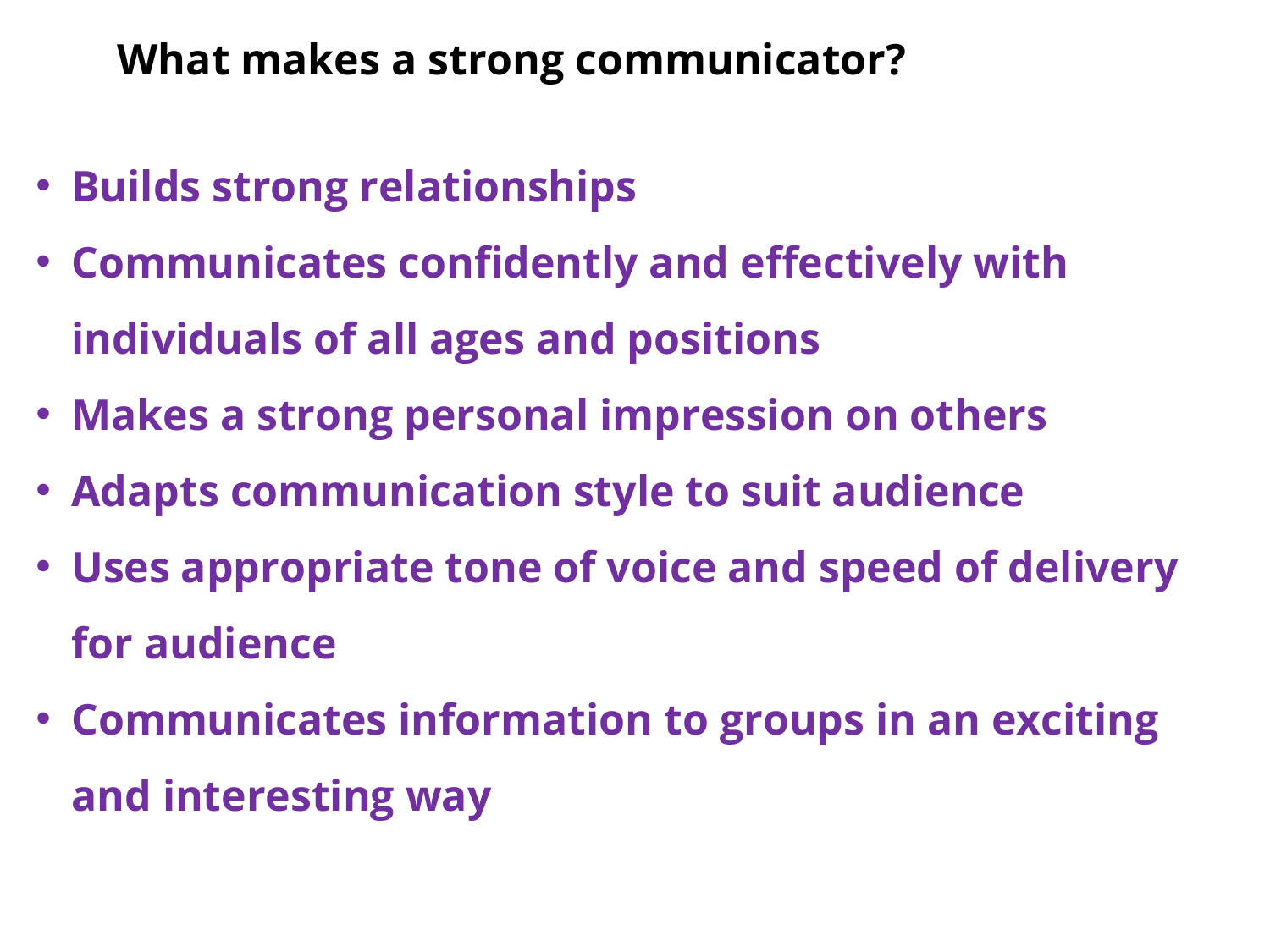

What makes a strong communicator?
Builds strong relationships
Communicates confidently and effectively with individuals of all ages and positions
Makes a strong personal impression on others
Adapts communication style to suit audience
Uses appropriate tone of voice and speed of delivery for audience
Communicates information to groups in an exciting and interesting way